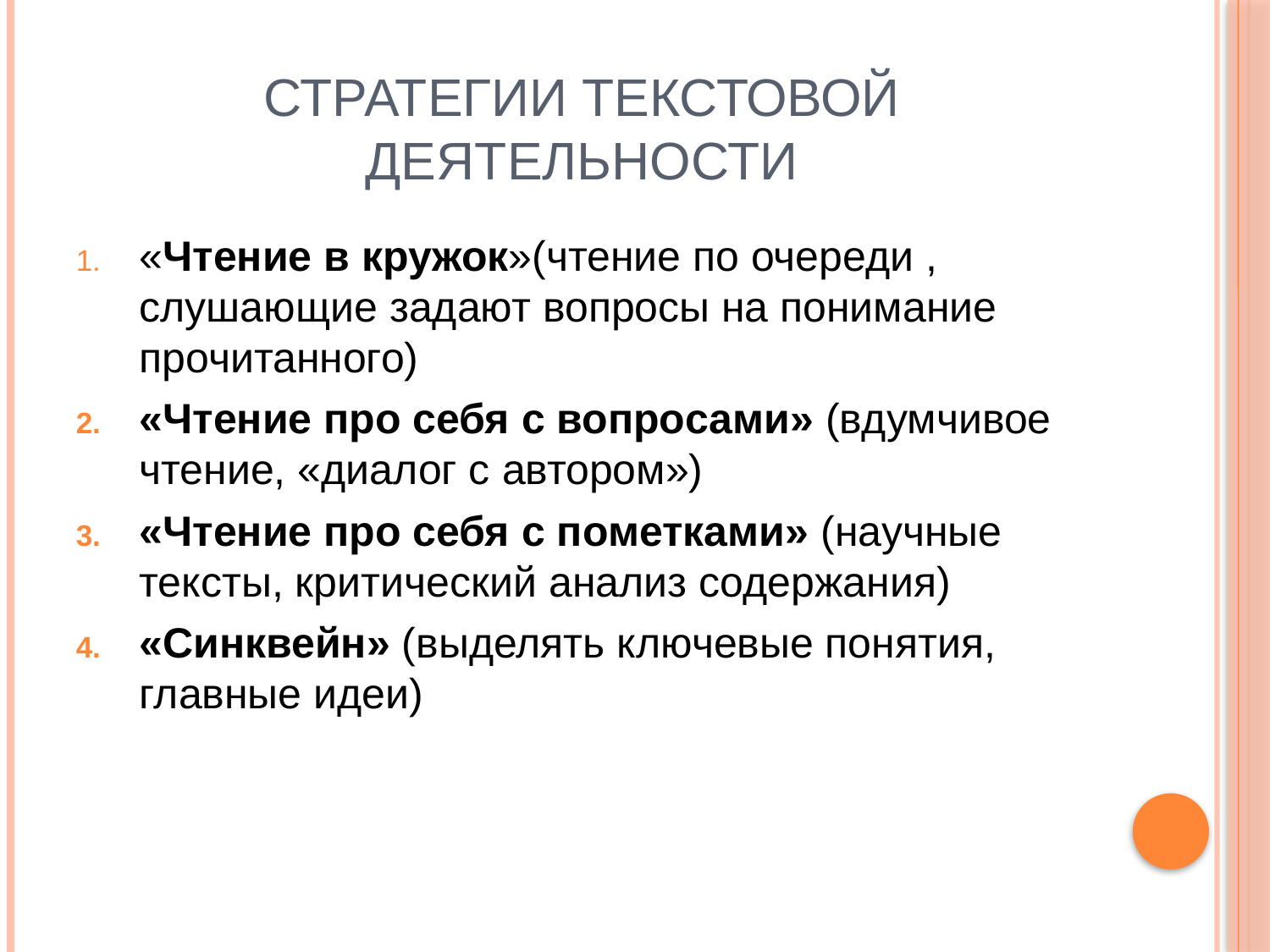

# Стратегии текстовой деятельности
«Чтение в кружок»(чтение по очереди , слушающие задают вопросы на понимание прочитанного)
«Чтение про себя с вопросами» (вдумчивое чтение, «диалог с автором»)
«Чтение про себя с пометками» (научные тексты, критический анализ содержания)
«Синквейн» (выделять ключевые понятия, главные идеи)